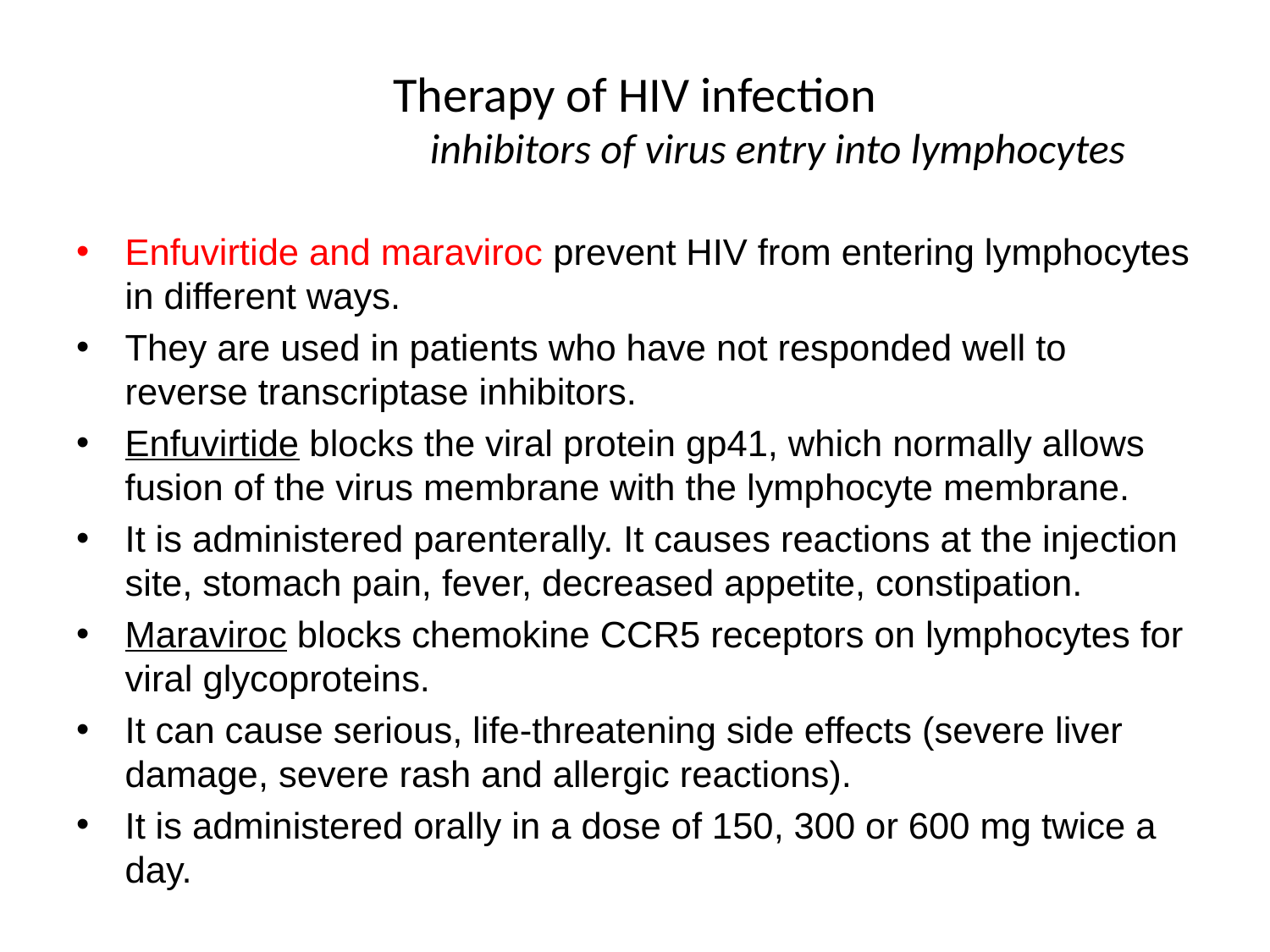

# Therapy of HIV infection inhibitors of virus entry into lymphocytes
Enfuvirtide and maraviroc prevent HIV from entering lymphocytes in different ways.
They are used in patients who have not responded well to reverse transcriptase inhibitors.
Enfuvirtide blocks the viral protein gp41, which normally allows fusion of the virus membrane with the lymphocyte membrane.
It is administered parenterally. It causes reactions at the injection site, stomach pain, fever, decreased appetite, constipation.
Maraviroc blocks chemokine CCR5 receptors on lymphocytes for viral glycoproteins.
It can cause serious, life-threatening side effects (severe liver damage, severe rash and allergic reactions).
It is administered orally in a dose of 150, 300 or 600 mg twice a day.